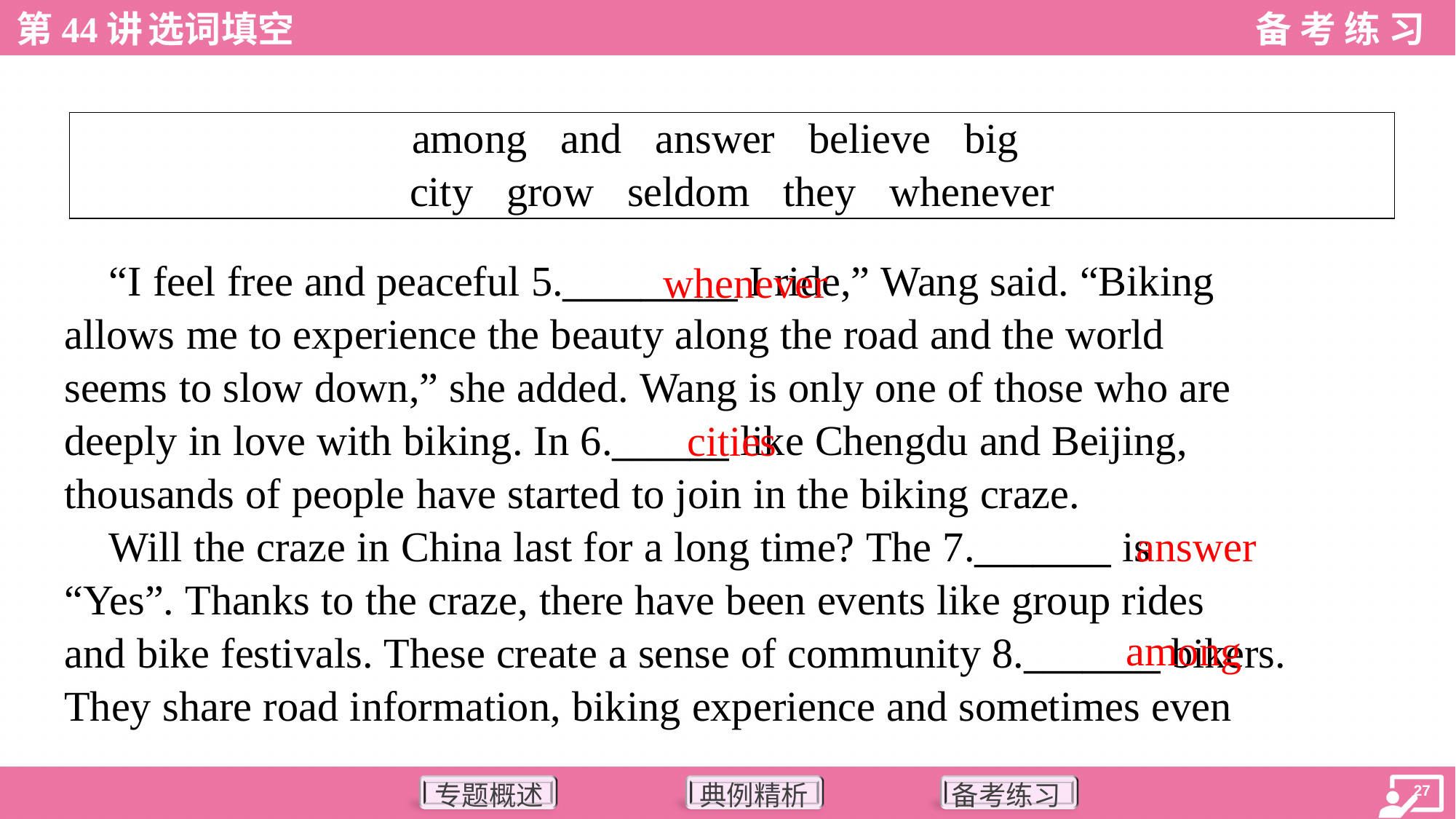

| among and answer believe big city grow seldom they whenever |
| --- |
whenever
    “I feel free and peaceful 5._________ I ride,” Wang said. “Biking
allows me to experience the beauty along the road and the world
seems to slow down,” she added. Wang is only one of those who are
deeply in love with biking. In 6.______ like Chengdu and Beijing,
thousands of people have started to join in the biking craze.
    Will the craze in China last for a long time? The 7._______ is
“Yes”. Thanks to the craze, there have been events like group rides
and bike festivals. These create a sense of community 8._______ bikers.
They share road information, biking experience and sometimes even
cities
answer
among